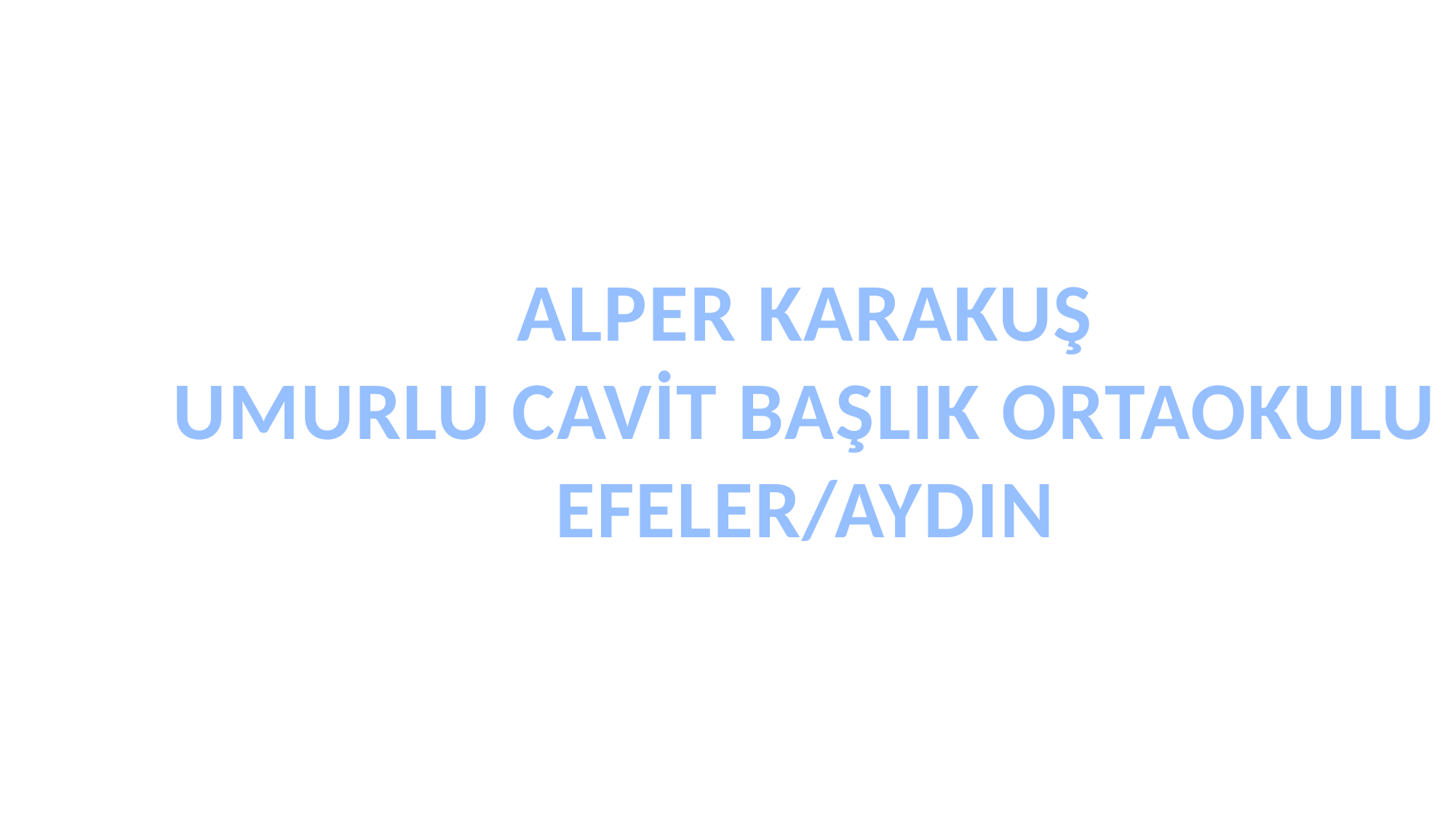

ALPER KARAKUŞ
UMURLU CAVİT BAŞLIK ORTAOKULU
EFELER/AYDIN